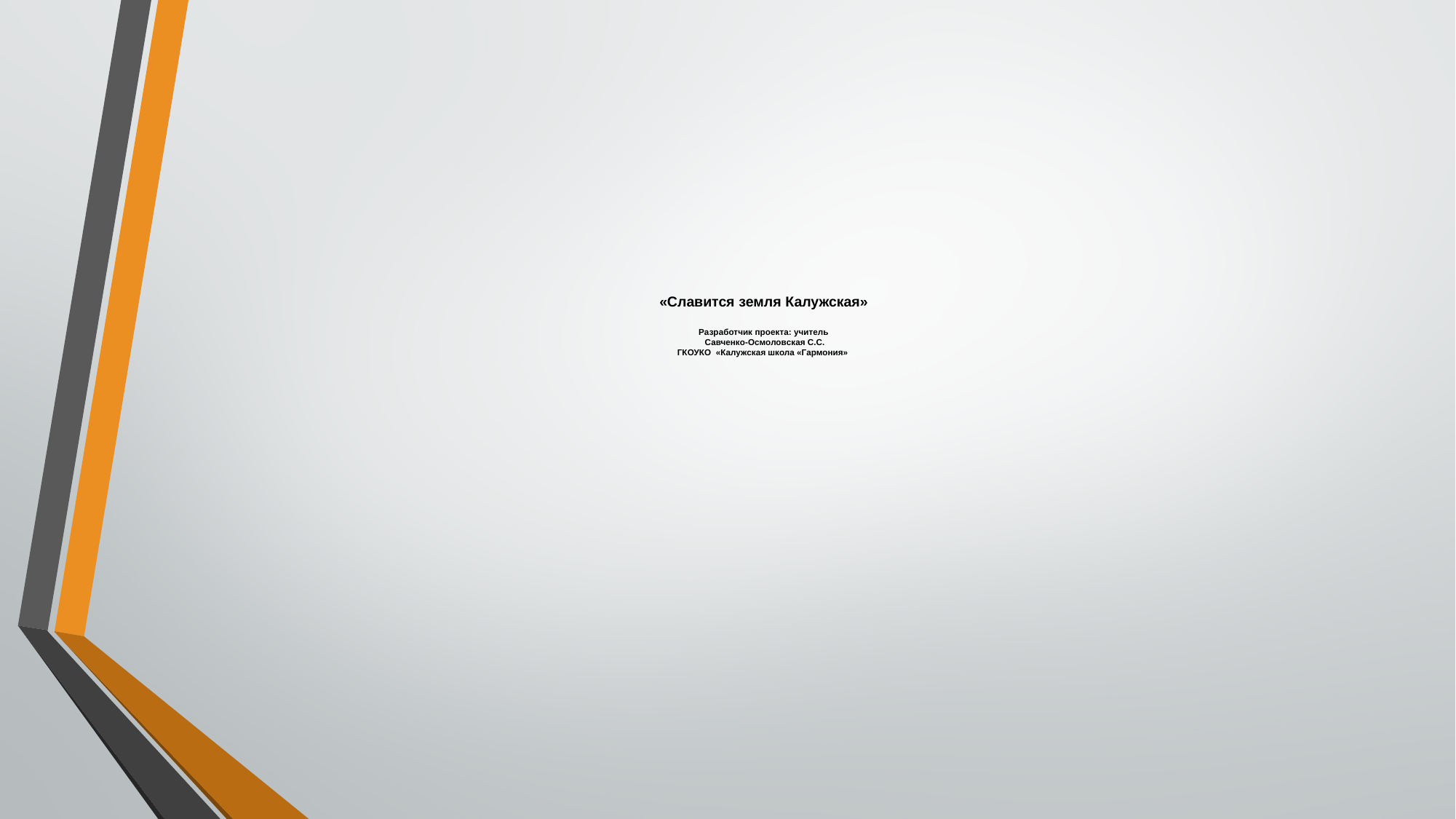

# «Славится земля Калужская» Разработчик проекта: учитель Савченко-Осмоловская С.С. ГКОУКО  «Калужская школа «Гармония»